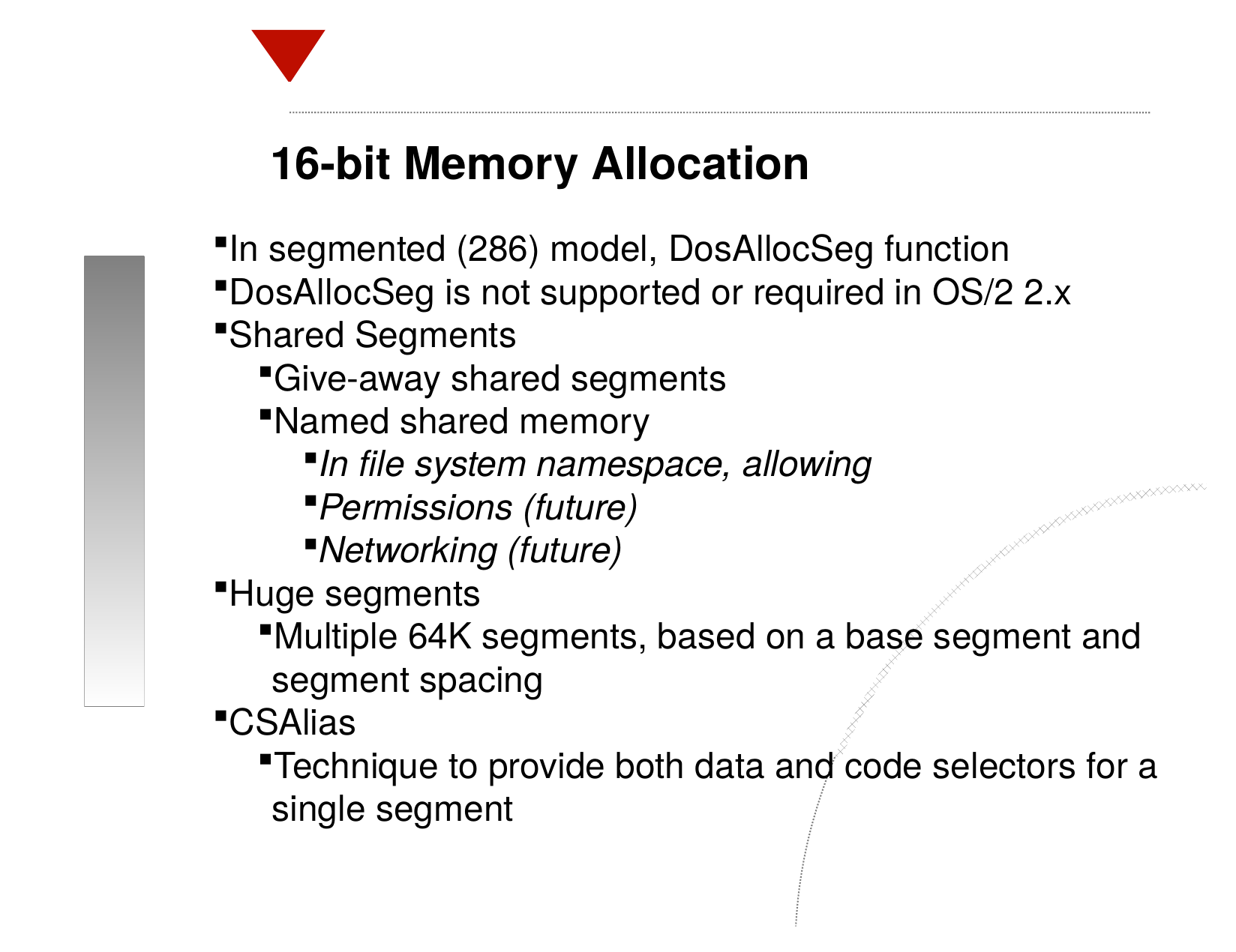

16-bit Memory Allocation
In segmented (286) model, DosAllocSeg function
DosAllocSeg is not supported or required in OS/2 2.x
Shared Segments
Give-away shared segments
Named shared memory
In file system namespace, allowing
Permissions (future)
Networking (future)
Huge segments
Multiple 64K segments, based on a base segment and segment spacing
CSAlias
Technique to provide both data and code selectors for a single segment